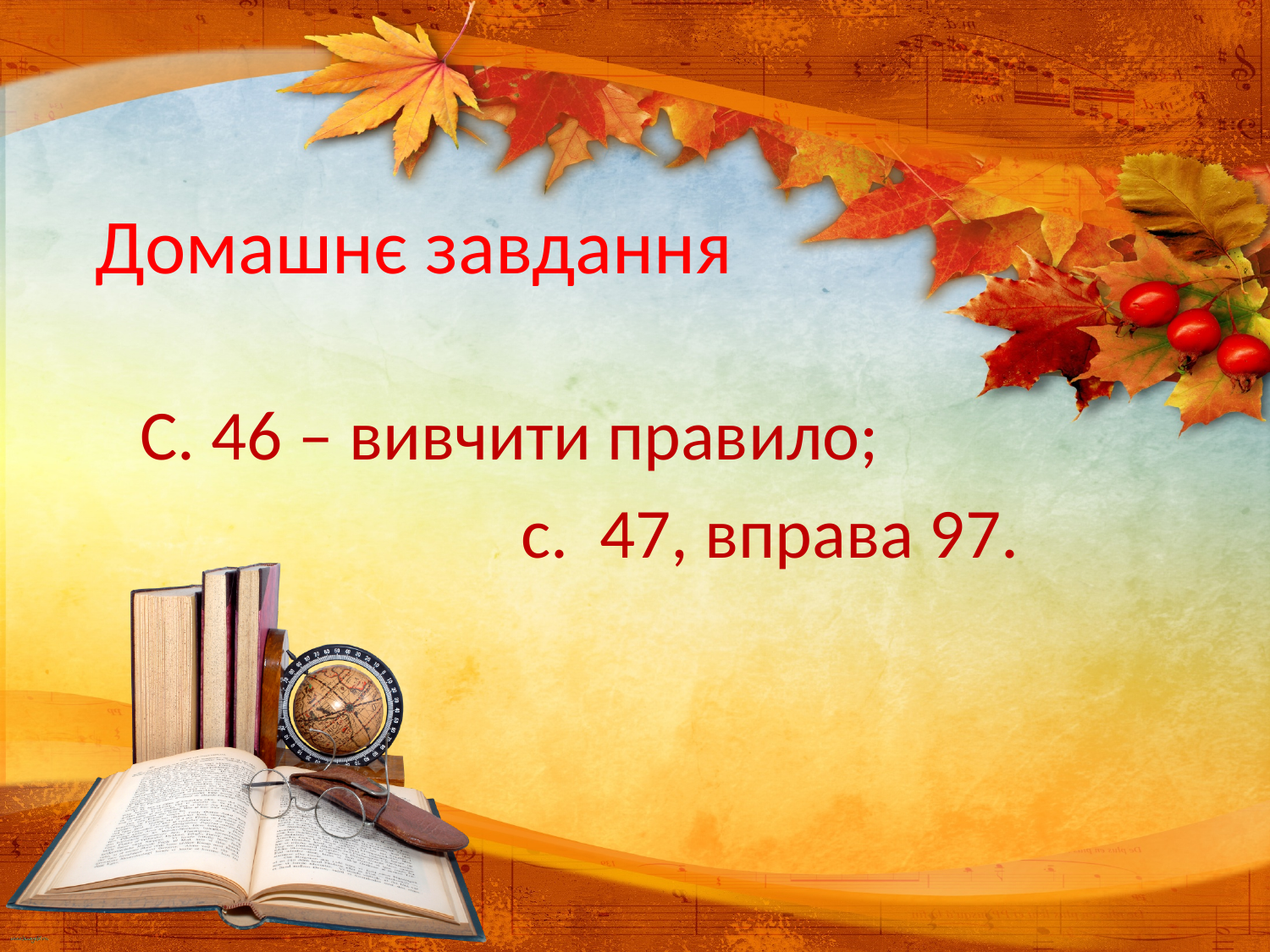

# Домашнє завдання

    С. 46 – вивчити правило;
                            с.  47, вправа 97.